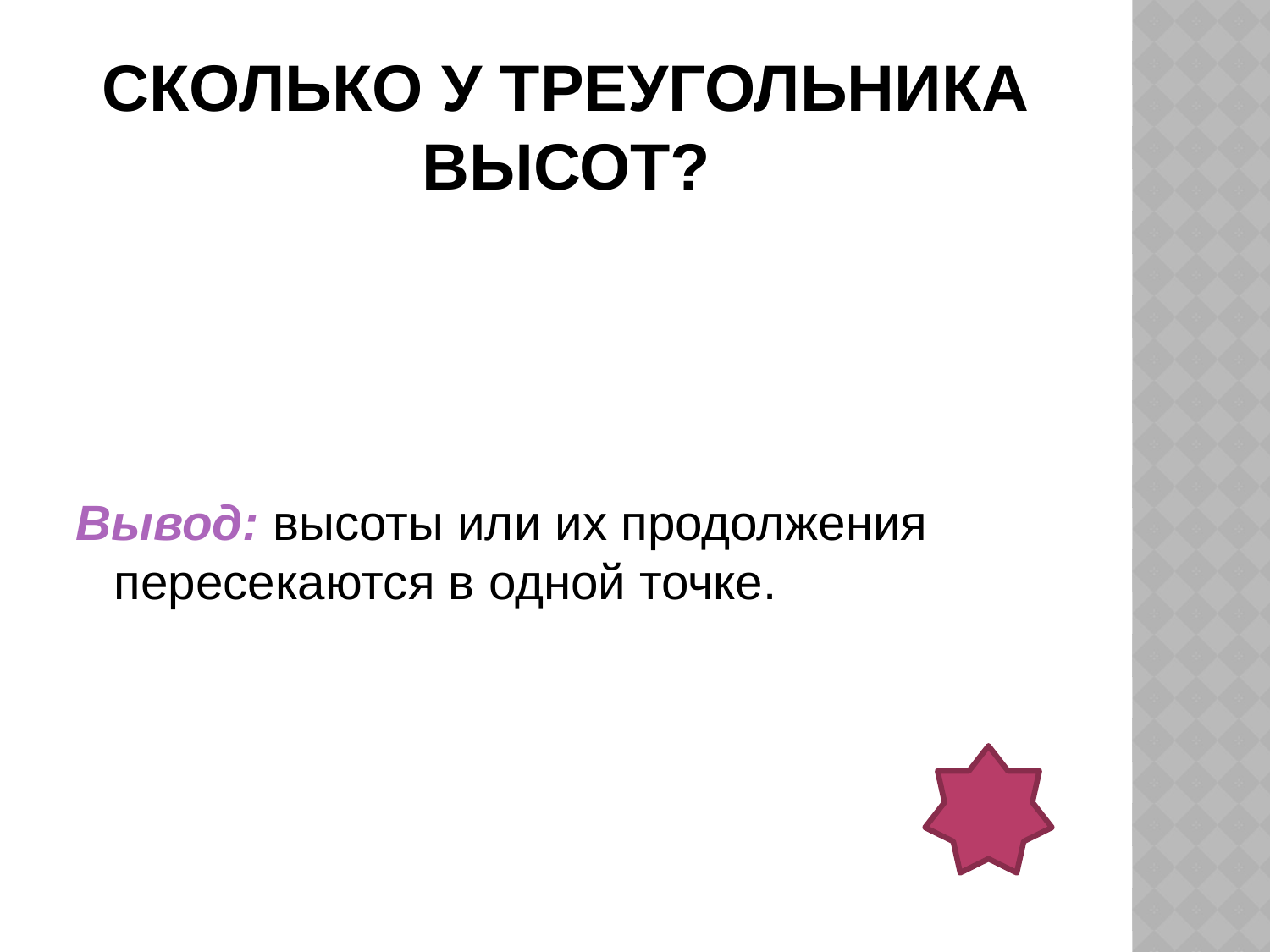

# Сколько у треугольника высот?

Вывод: высоты или их продолжения пересекаются в одной точке.